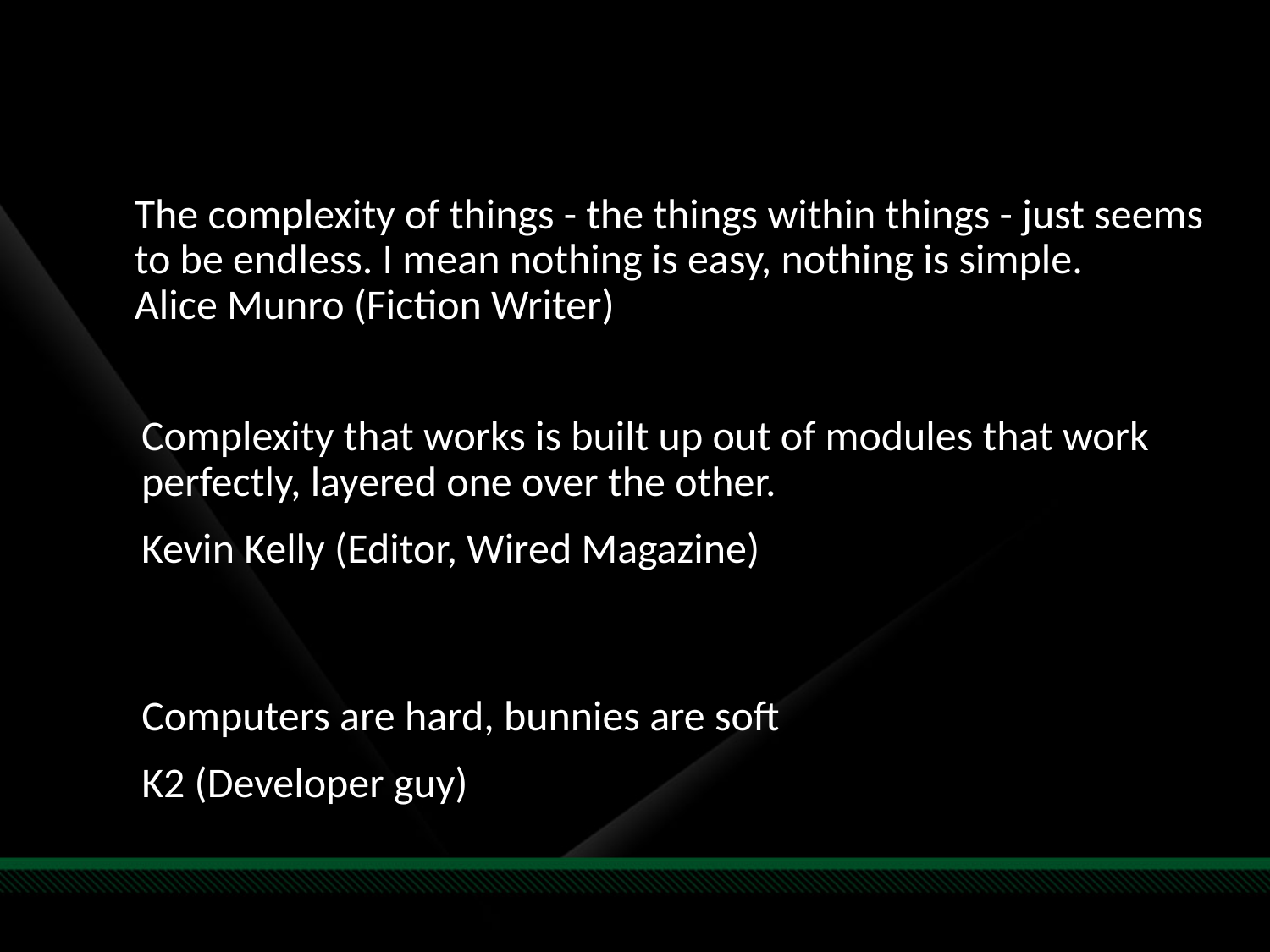

The complexity of things - the things within things - just seems to be endless. I mean nothing is easy, nothing is simple.
Alice Munro (Fiction Writer)
Complexity that works is built up out of modules that work perfectly, layered one over the other.
Kevin Kelly (Editor, Wired Magazine)
Computers are hard, bunnies are soft
K2 (Developer guy)